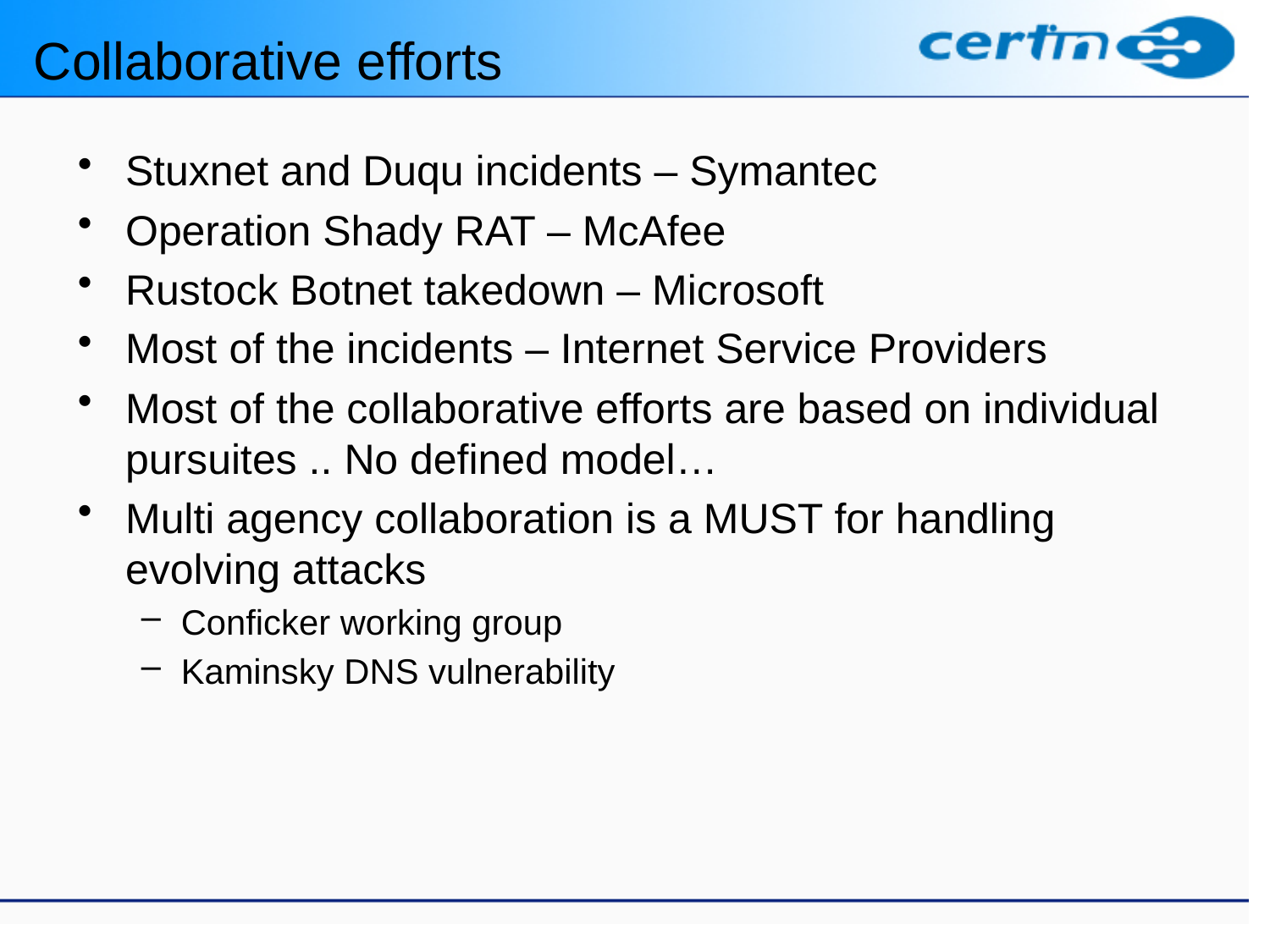

# Collaborative efforts
Stuxnet and Duqu incidents – Symantec
Operation Shady RAT – McAfee
Rustock Botnet takedown – Microsoft
Most of the incidents – Internet Service Providers
Most of the collaborative efforts are based on individual pursuites .. No defined model…
Multi agency collaboration is a MUST for handling evolving attacks
Conficker working group
Kaminsky DNS vulnerability